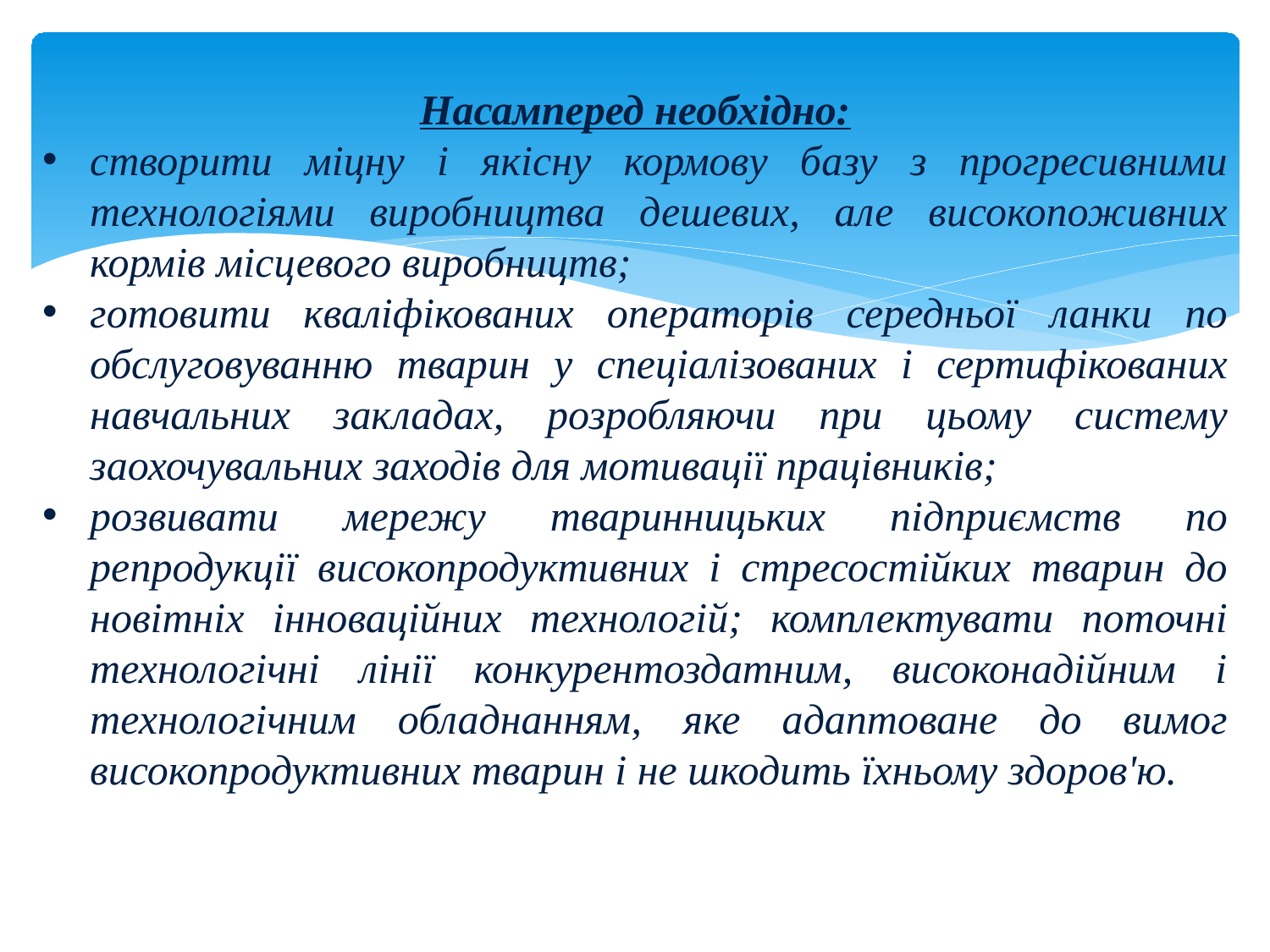

Насамперед необхідно:
створити міцну і якісну кормову базу з прогресивними технологіями виробництва дешевих, але високопоживних кормів місцевого виробництв;
готовити кваліфікованих операторів середньої ланки по обслуговуванню тварин у спеціалізованих і сертифікованих навчальних закладах, розробляючи при цьому систему заохочувальних заходів для мотивації працівників;
розвивати мережу тваринницьких підприємств по репродукції високопродуктивних і стресостійких тварин до новітніх інноваційних технологій; комплектувати поточні технологічні лінії конкурентоздатним, високонадійним і технологічним обладнанням, яке адаптоване до вимог високопродуктивних тварин і не шкодить їхньому здоров'ю.